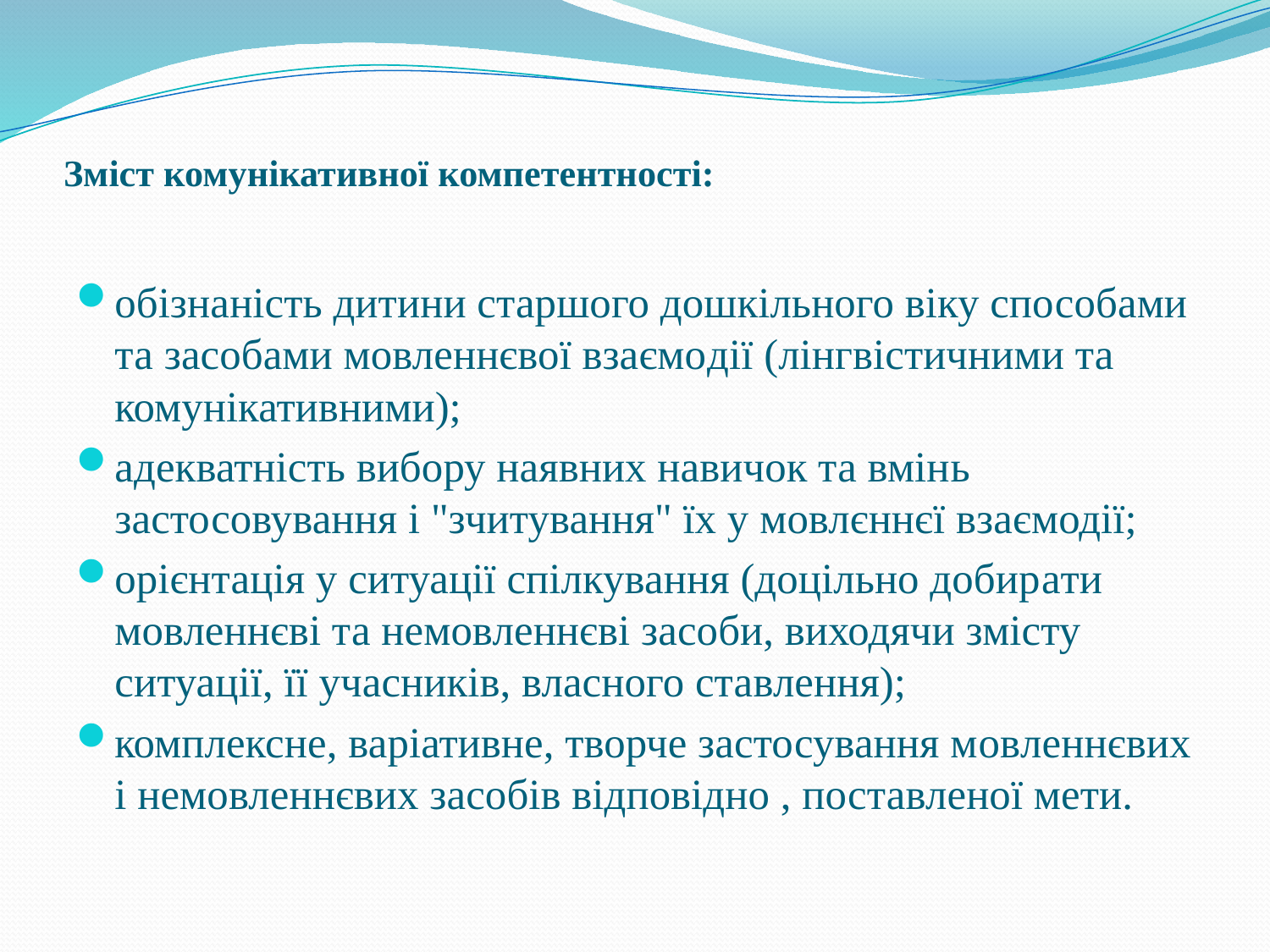

# Зміст комунікативної компетентності:
обізнаність дитини старшого дошкільного віку способами та засобами мовленнєвої взаємодії (лінгвістичними та комунікативними);
адекватність вибору наявних навичок та вмінь застосовування і "зчитування" їх у мовлєннєї взаємодії;
орієнтація у ситуації спілкування (доцільно добирати мовленнєві та немовленнєві засоби, виходячи змісту ситуації, її учасників, власного ставлення);
комплексне, варіативне, творче застосування мовленнєвих і немовленнєвих засобів відповідно , поставленої мети.